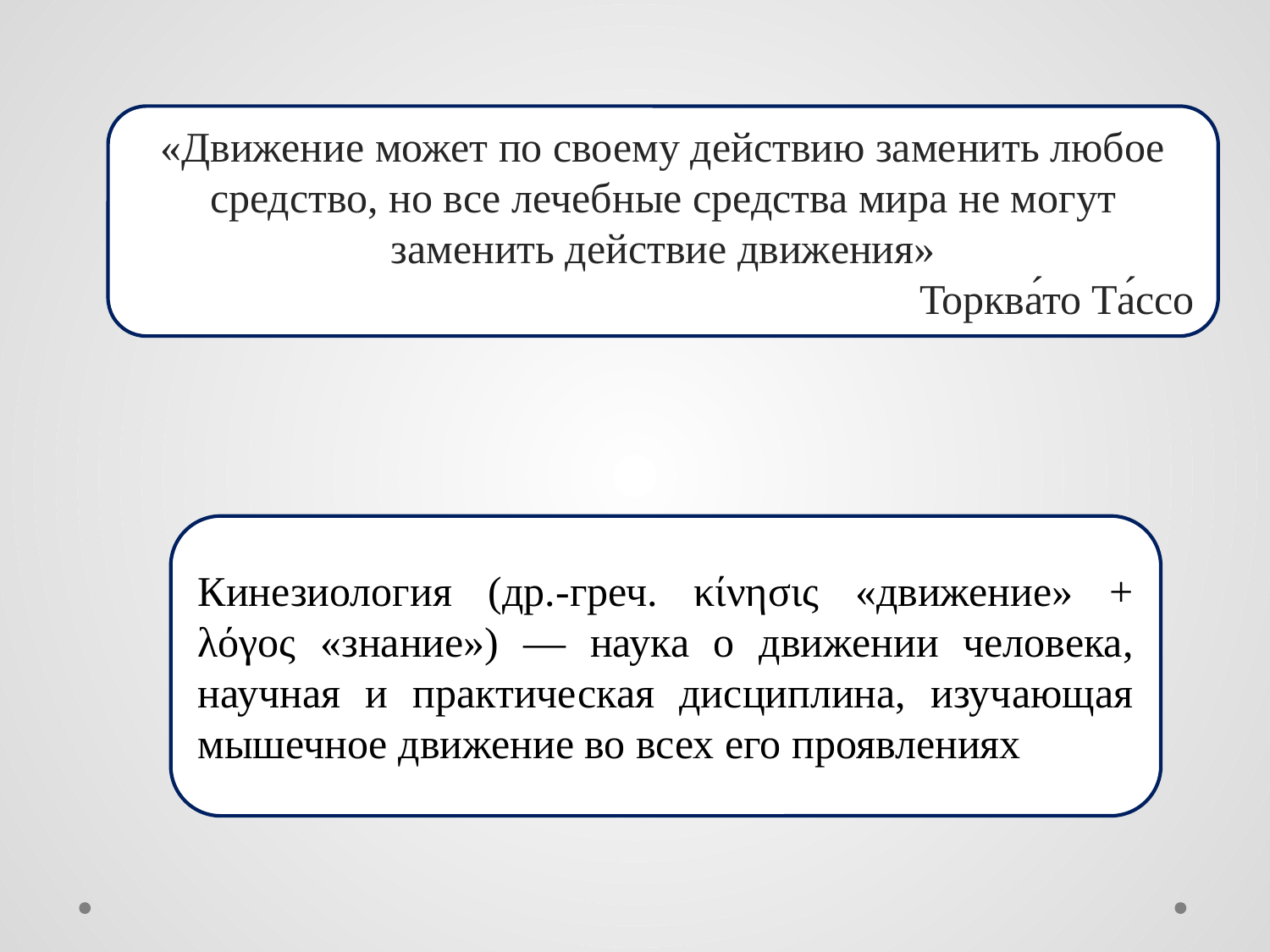

«Движение может по своему действию заменить любое средство, но все лечебные средства мира не могут заменить действие движения»
Торква́то Та́ссо
Кинезиология (др.-греч. κίνησις «движение» + λόγος «знание») — наука о движении человека, научная и практическая дисциплина, изучающая мышечное движение во всех его проявлениях